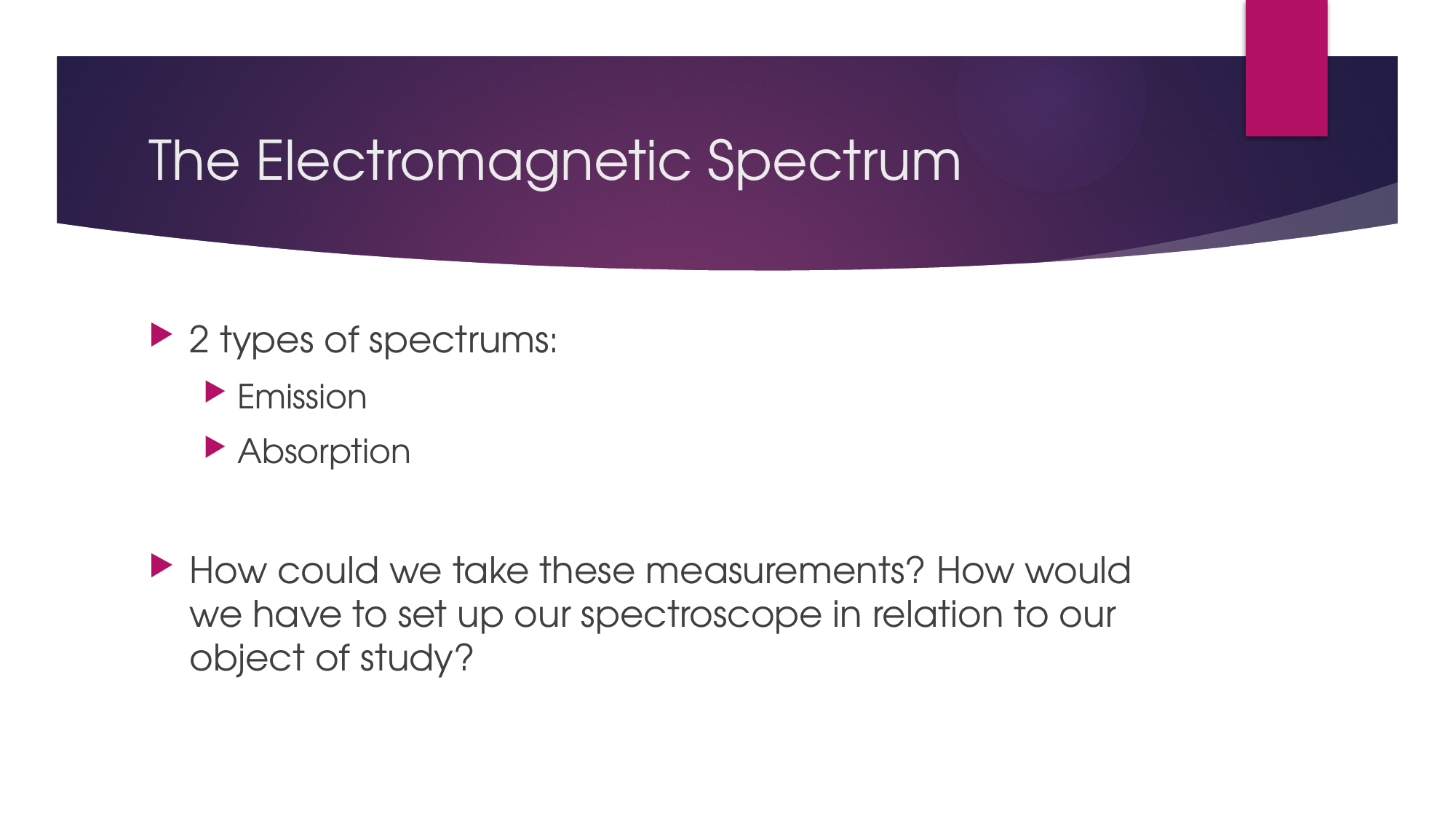

# The Electromagnetic Spectrum
2 types of spectrums:
Emission
Absorption

How could we take these measurements? How would we have to set up our spectroscope in relation to our object of study?